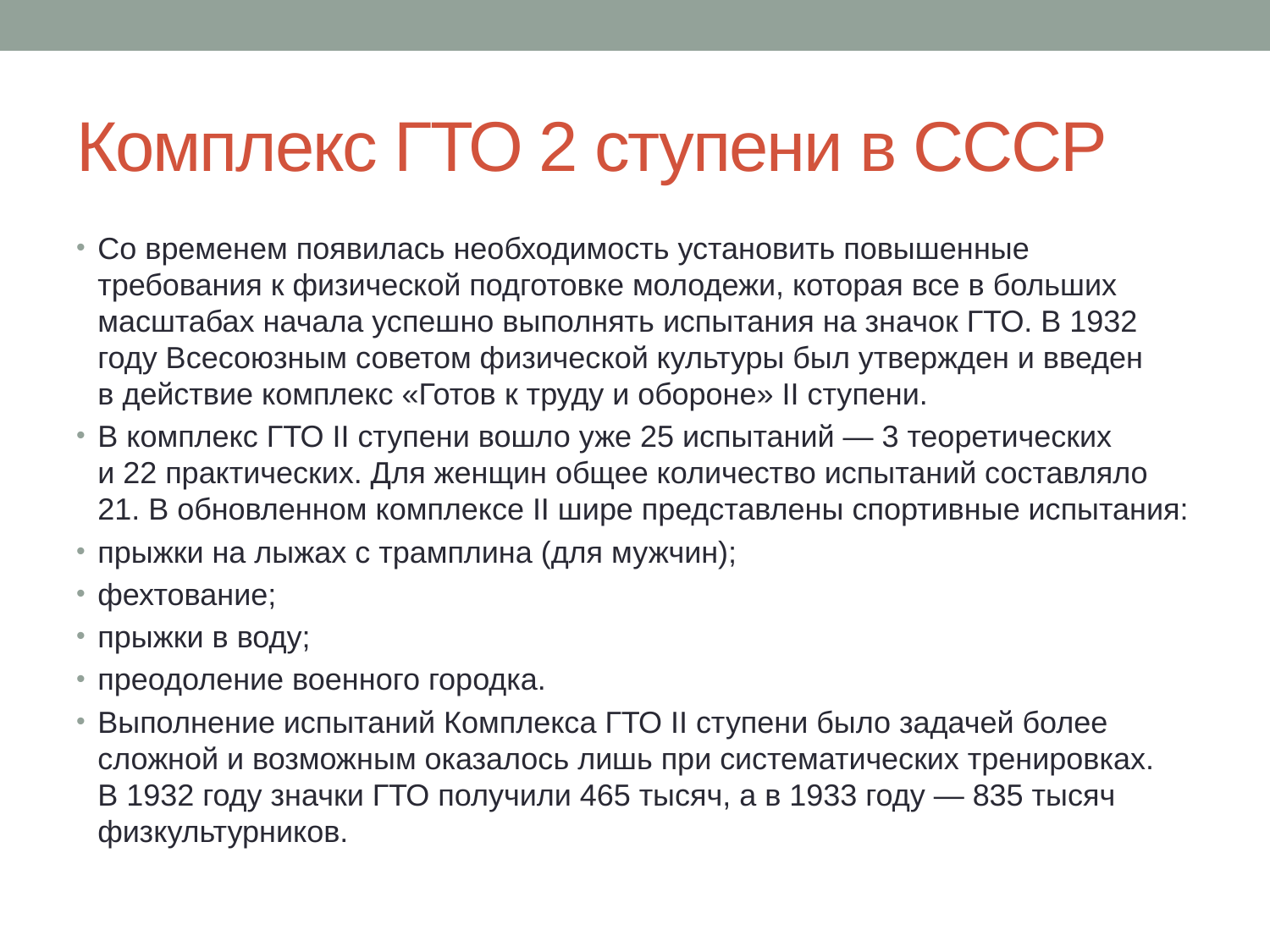

# Комплекс ГТО 2 ступени в СССР
Со временем появилась необходимость установить повышенные требования к физической подготовке молодежи, которая все в больших масштабах начала успешно выполнять испытания на значок ГТО. В 1932 году Всесоюзным советом физической культуры был утвержден и введен в действие комплекс «Готов к труду и обороне» II ступени.
В комплекс ГТО II ступени вошло уже 25 испытаний — 3 теоретических и 22 практических. Для женщин общее количество испытаний составляло 21. В обновленном комплексе II шире представлены спортивные испытания:
прыжки на лыжах с трамплина (для мужчин);
фехтование;
прыжки в воду;
преодоление военного городка.
Выполнение испытаний Комплекса ГТО II ступени было задачей более сложной и возможным оказалось лишь при систематических тренировках. В 1932 году значки ГТО получили 465 тысяч, а в 1933 году — 835 тысяч физкультурников.